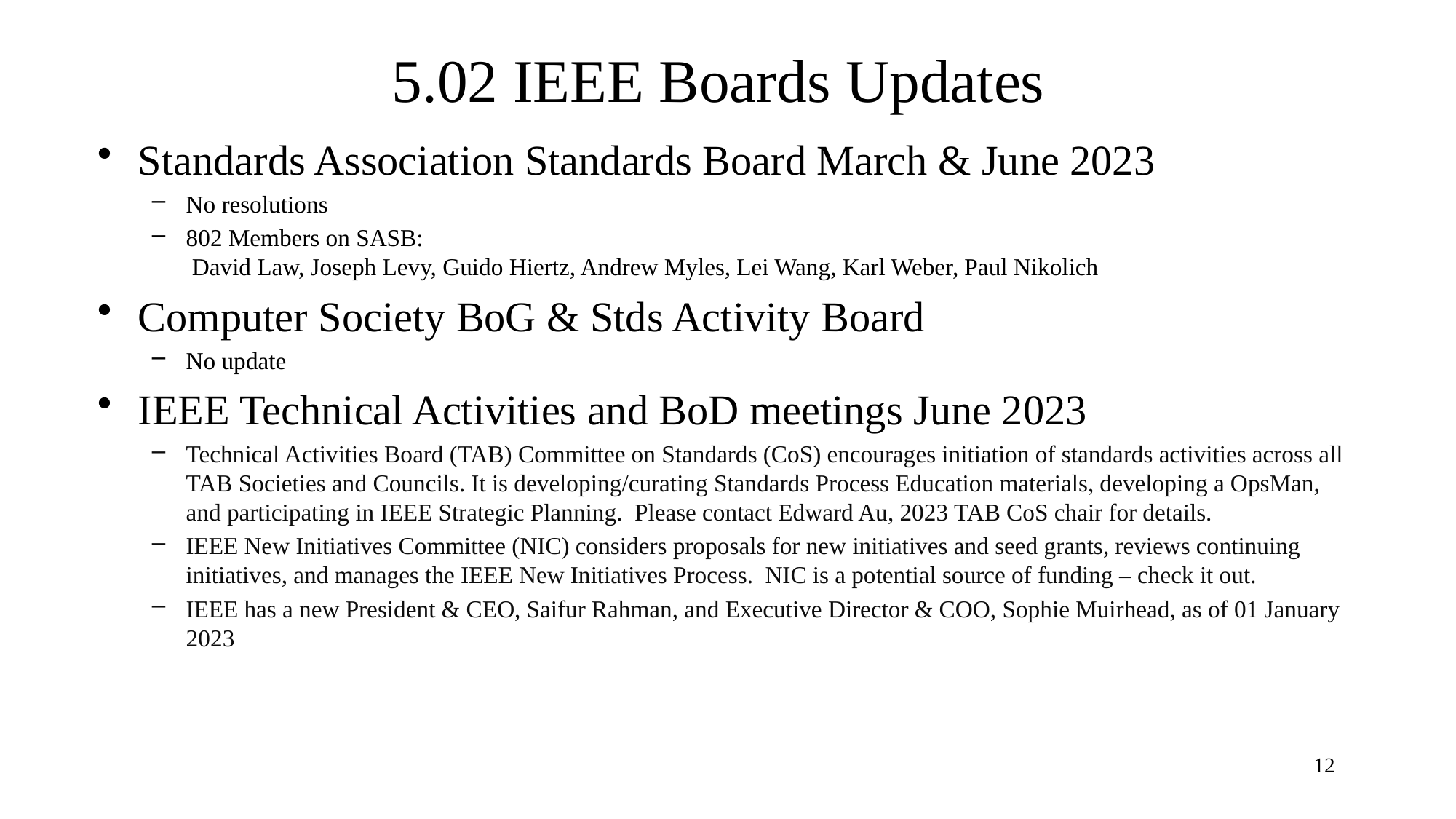

5.02 IEEE Boards Updates
Standards Association Standards Board March & June 2023
No resolutions
802 Members on SASB:
 David Law, Joseph Levy, Guido Hiertz, Andrew Myles, Lei Wang, Karl Weber, Paul Nikolich
Computer Society BoG & Stds Activity Board
No update
IEEE Technical Activities and BoD meetings June 2023
Technical Activities Board (TAB) Committee on Standards (CoS) encourages initiation of standards activities across all TAB Societies and Councils. It is developing/curating Standards Process Education materials, developing a OpsMan, and participating in IEEE Strategic Planning.  Please contact Edward Au, 2023 TAB CoS chair for details.
IEEE New Initiatives Committee (NIC) considers proposals for new initiatives and seed grants, reviews continuing initiatives, and manages the IEEE New Initiatives Process.  NIC is a potential source of funding – check it out.
IEEE has a new President & CEO, Saifur Rahman, and Executive Director & COO, Sophie Muirhead, as of 01 January 2023
12